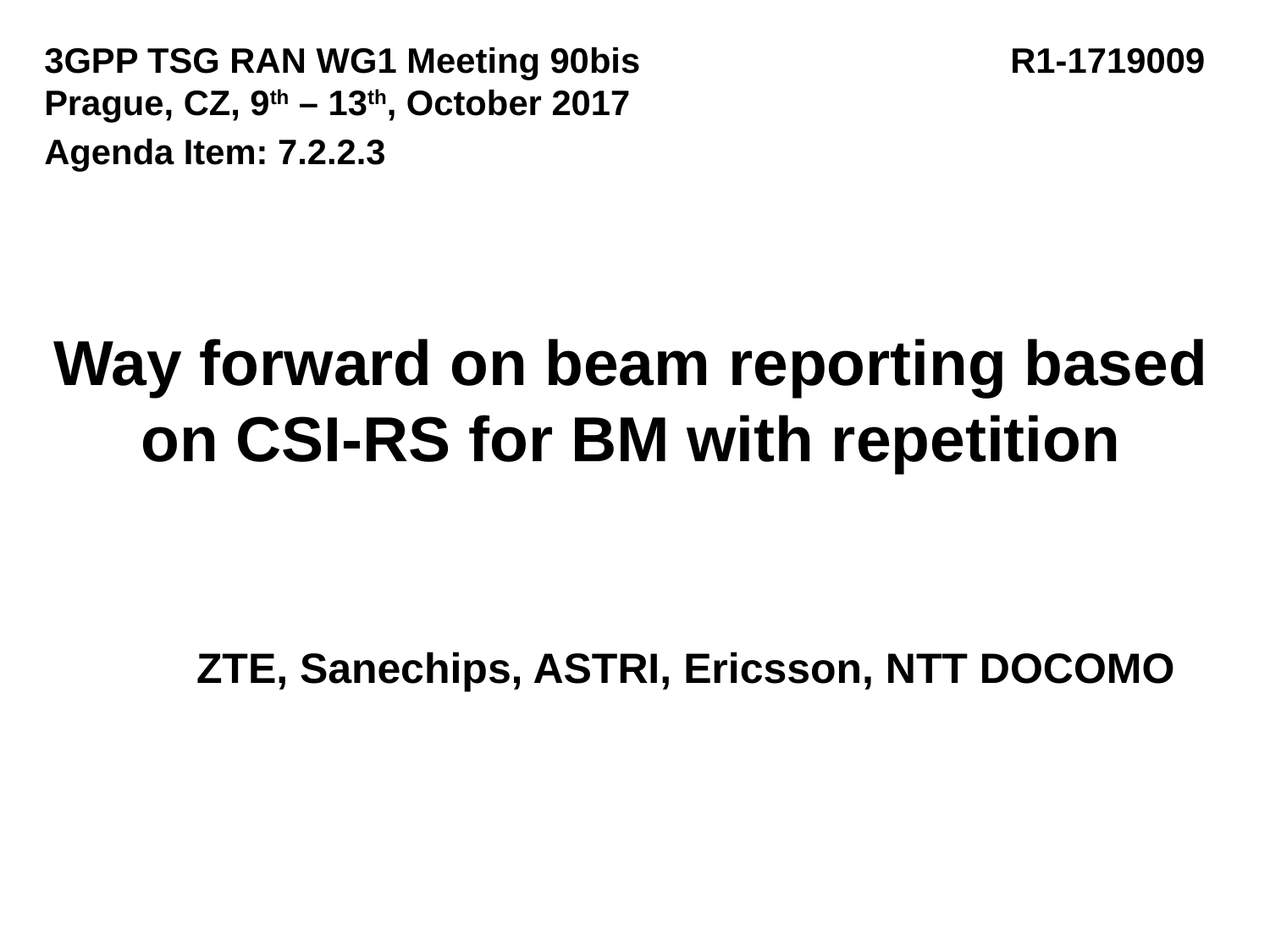

3GPP TSG RAN WG1 Meeting 90bis                                      R1-1719009
Prague, CZ, 9th – 13th, October 2017
Agenda Item: 7.2.2.3

# Way forward on beam reporting based on CSI-RS for BM with repetition
ZTE, Sanechips, ASTRI, Ericsson, NTT DOCOMO